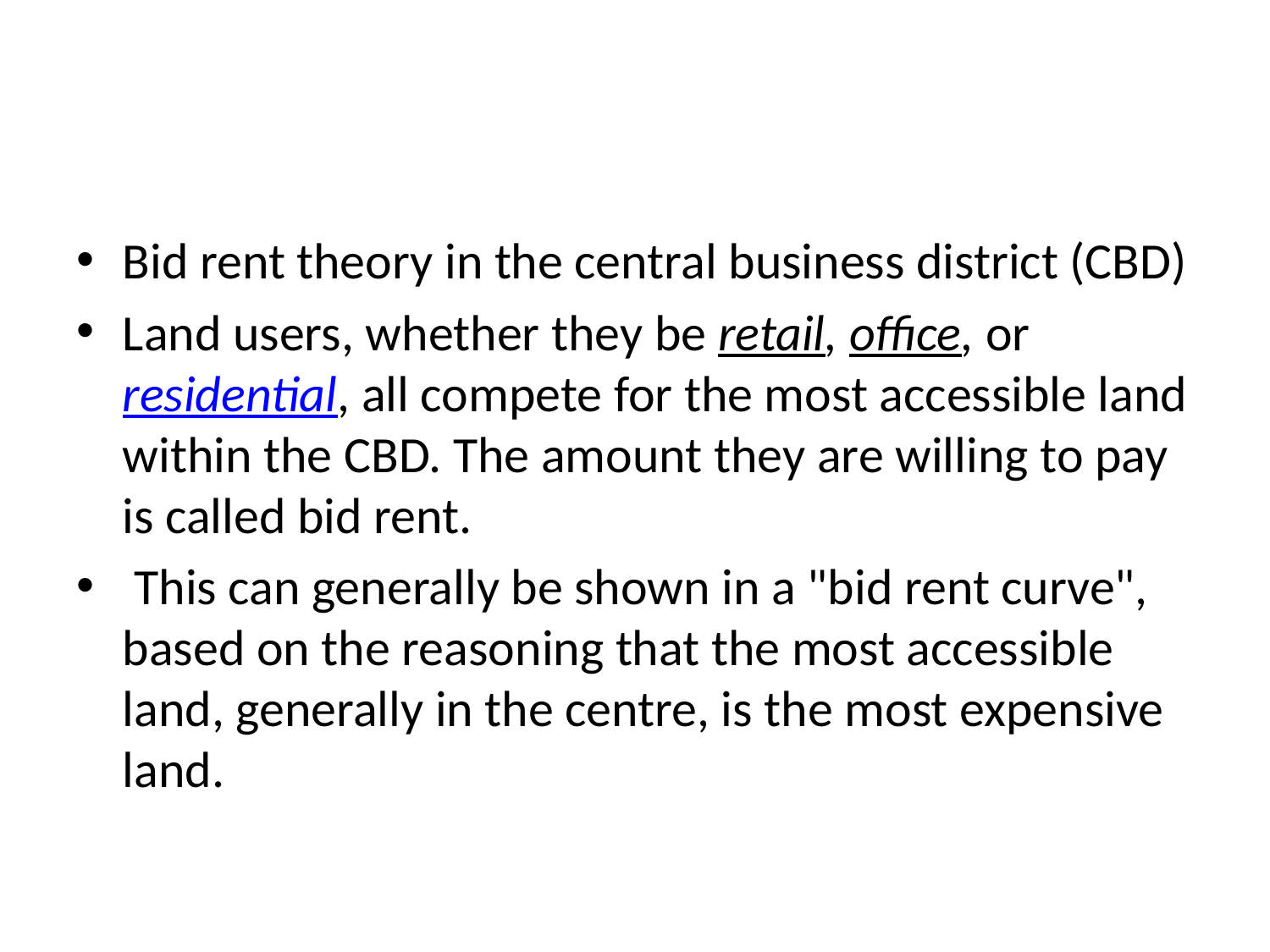

#
Bid rent theory in the central business district (CBD)
Land users, whether they be retail, office, or residential, all compete for the most accessible land within the CBD. The amount they are willing to pay is called bid rent.
 This can generally be shown in a "bid rent curve", based on the reasoning that the most accessible land, generally in the centre, is the most expensive land.